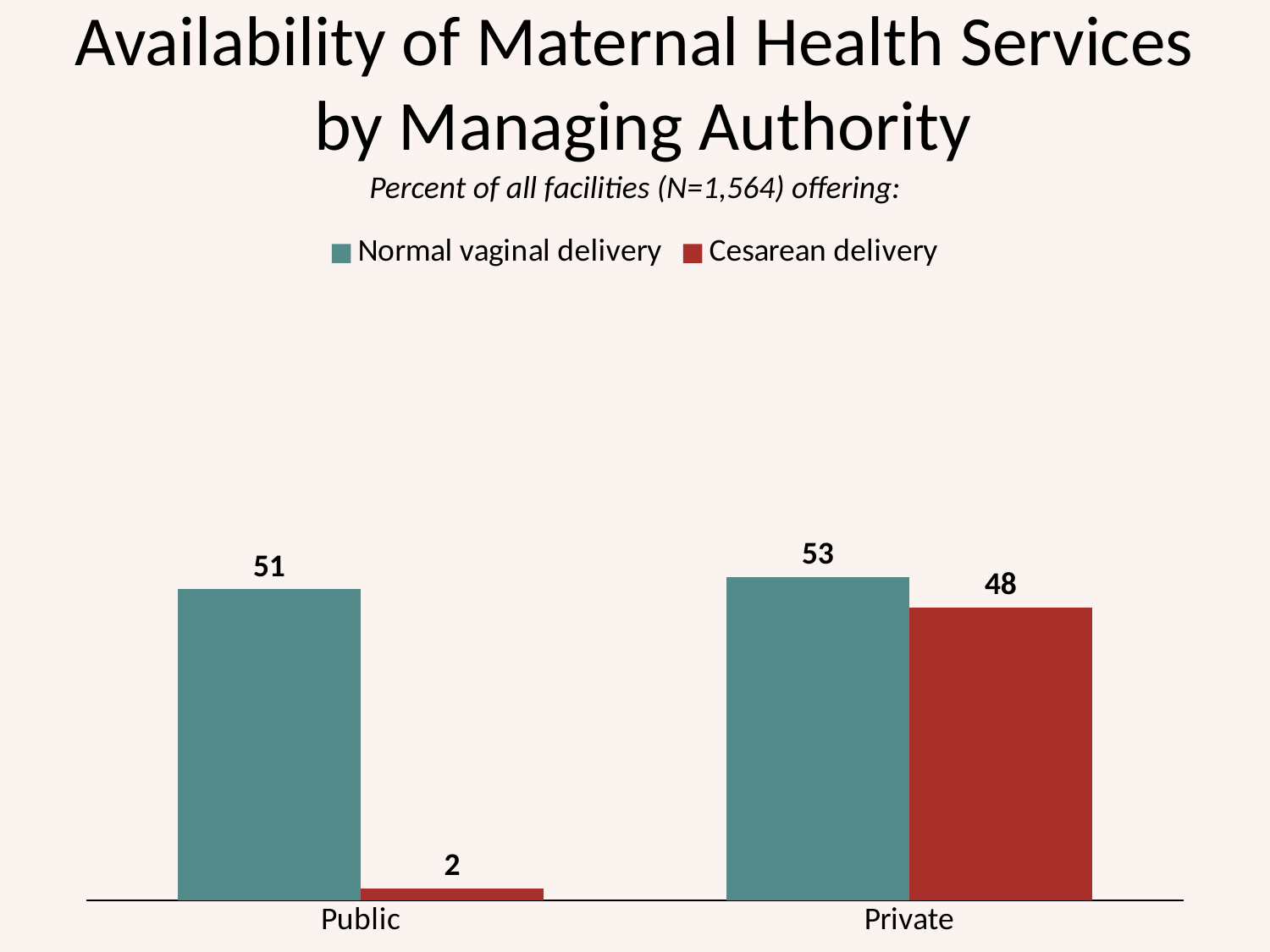

Availability of Maternal Health Services
 by Managing Authority
Percent of all facilities (N=1,564) offering:

### Chart

| Category | Normal vaginal delivery | Cesarean delivery |
|---|---|---|
| Public | 51.0 | 2.0 |
| Private | 53.0 | 48.0 |